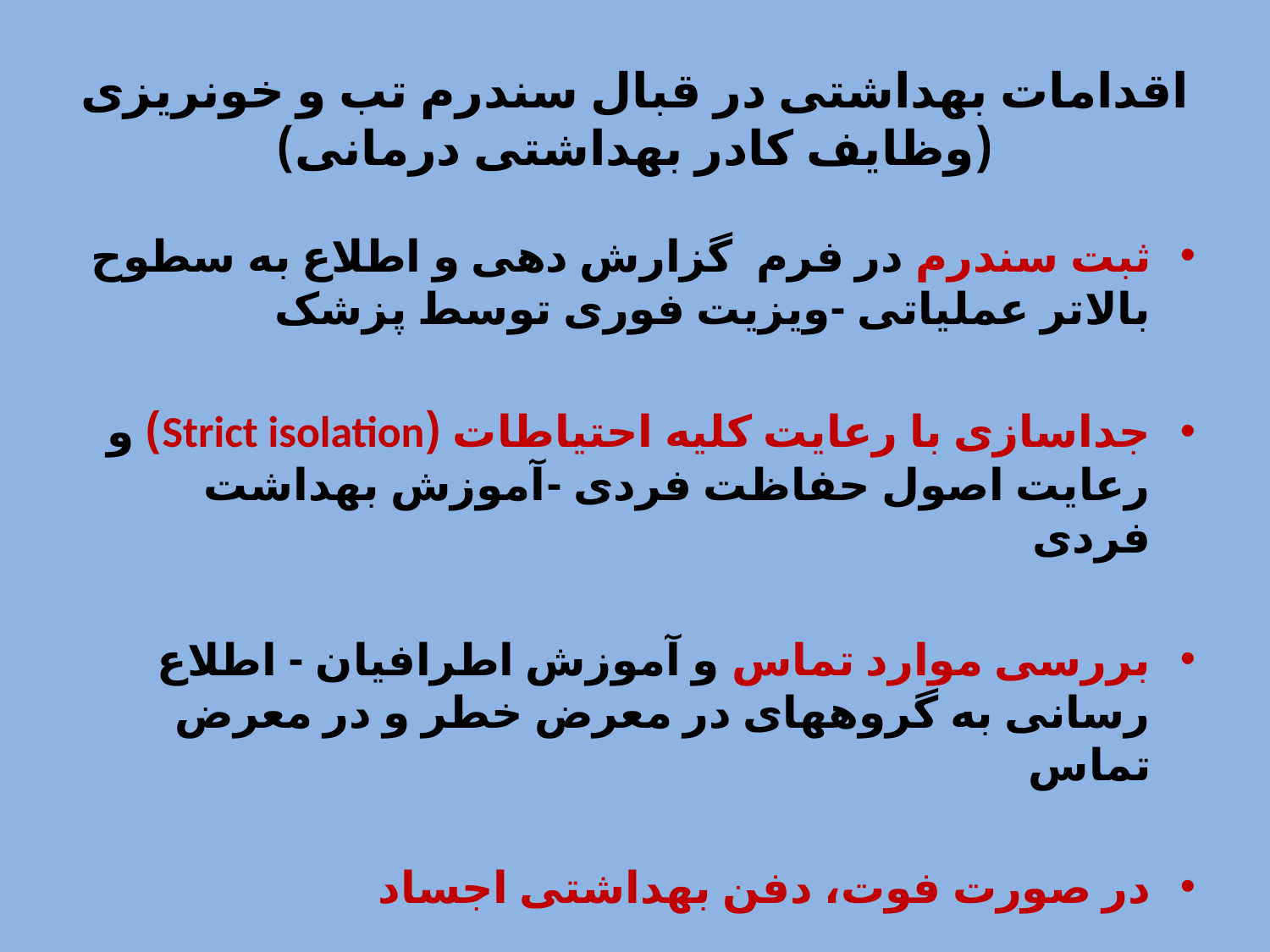

# اقدامات بهداشتی در قبال سندرم تب و خونریزی (وظایف کادر بهداشتی درمانی)
ثبت سندرم در فرم  گزارش دهی و اطلاع به سطوح بالاتر عملیاتی -ویزیت فوری توسط پزشک

جداسازی با رعایت کلیه احتیاطات (Strict isolation) و رعایت اصول حفاظت فردی -آموزش بهداشت فردی

بررسی موارد تماس و آموزش اطرافیان - اطلاع رسانی به گروههای در معرض خطر و در معرض تماس

در صورت فوت، دفن بهداشتی اجساد